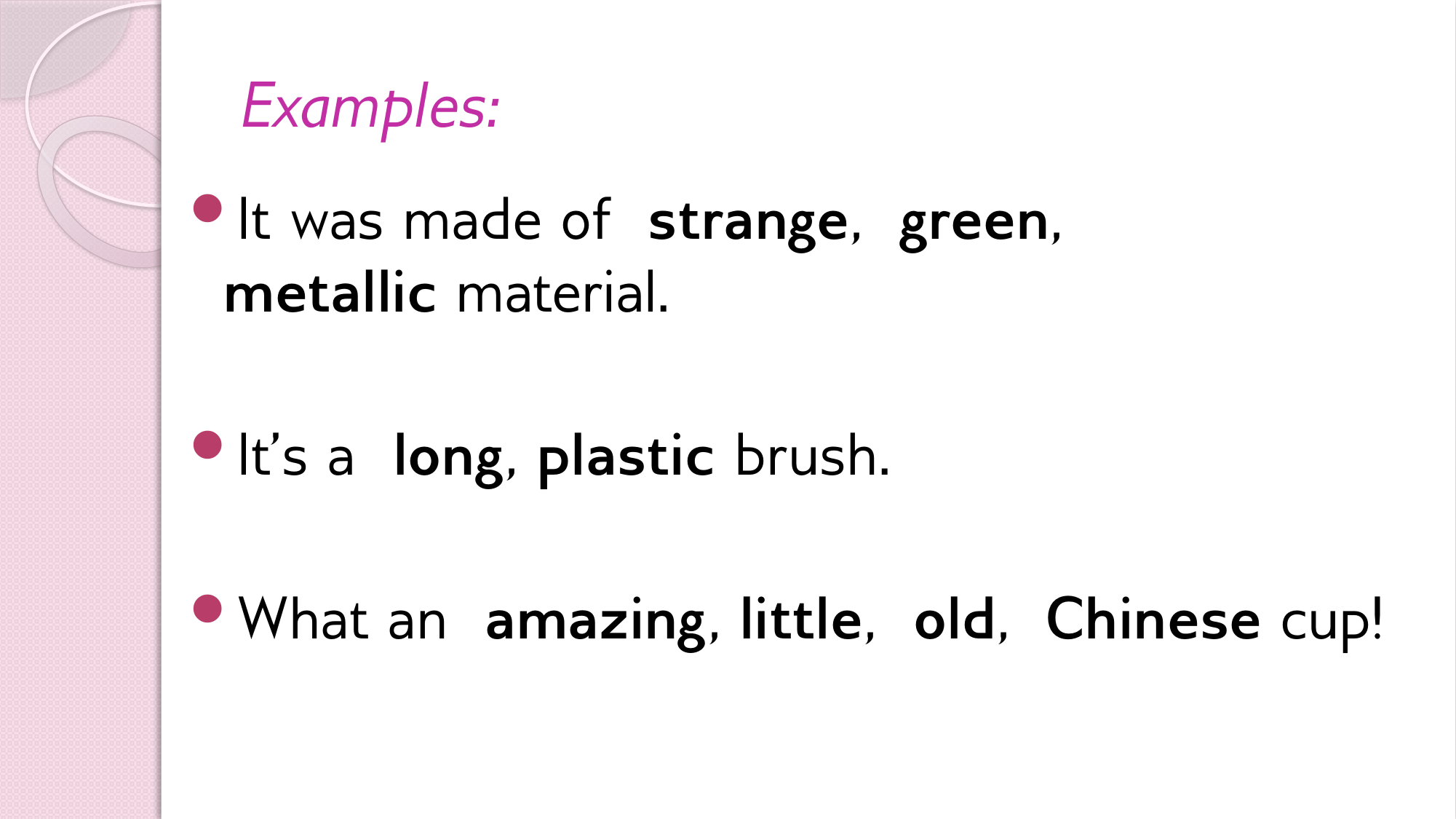

# Examples:
It was made of  strange,  green,  metallic material.

It’s a  long, plastic brush.

What an  amazing, little,  old,  Chinese cup!